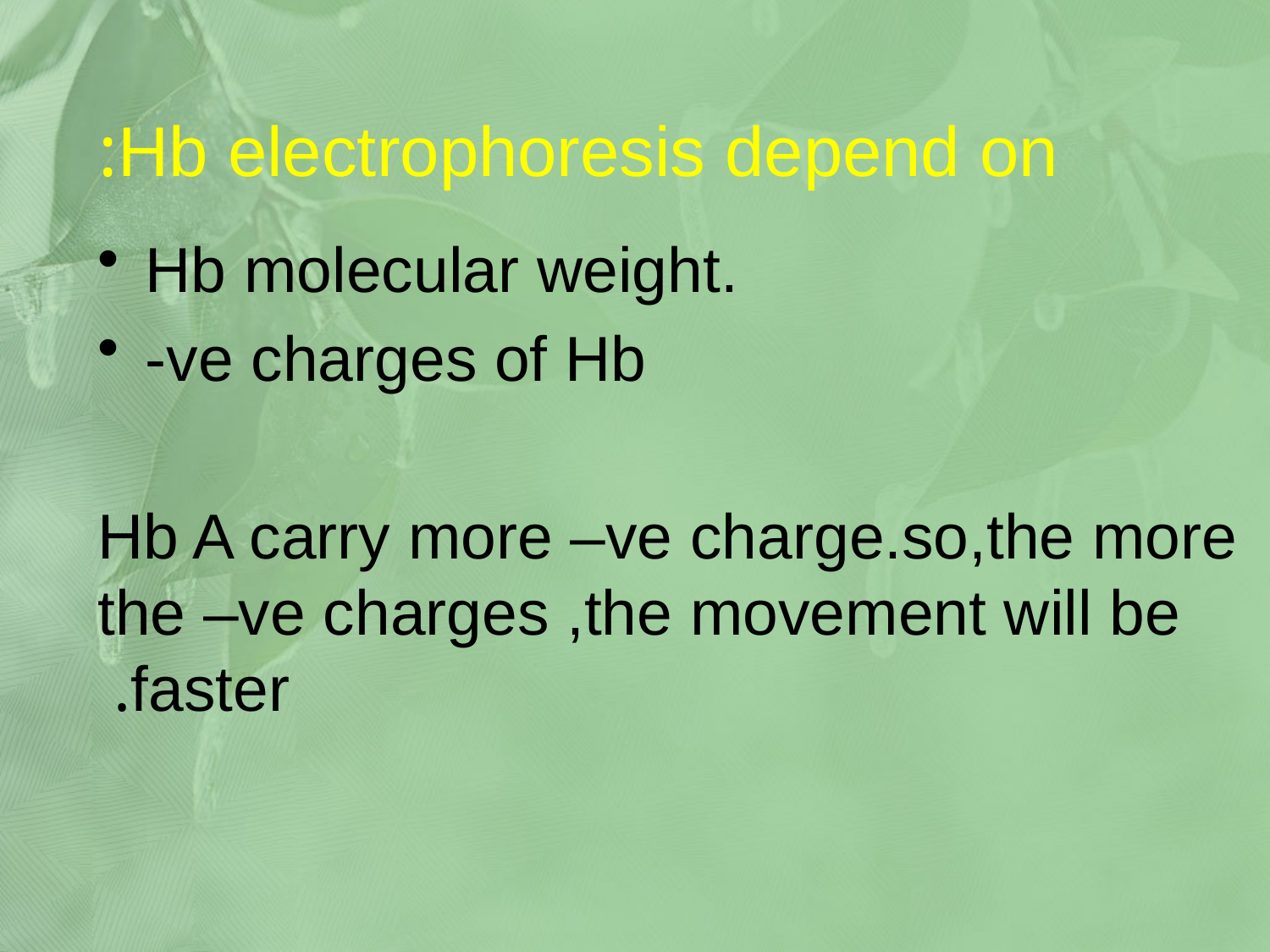

# Hb electrophoresis depend on:
Hb molecular weight.
-ve charges of Hb

Hb A carry more –ve charge.so,the more the –ve charges ,the movement will be faster.